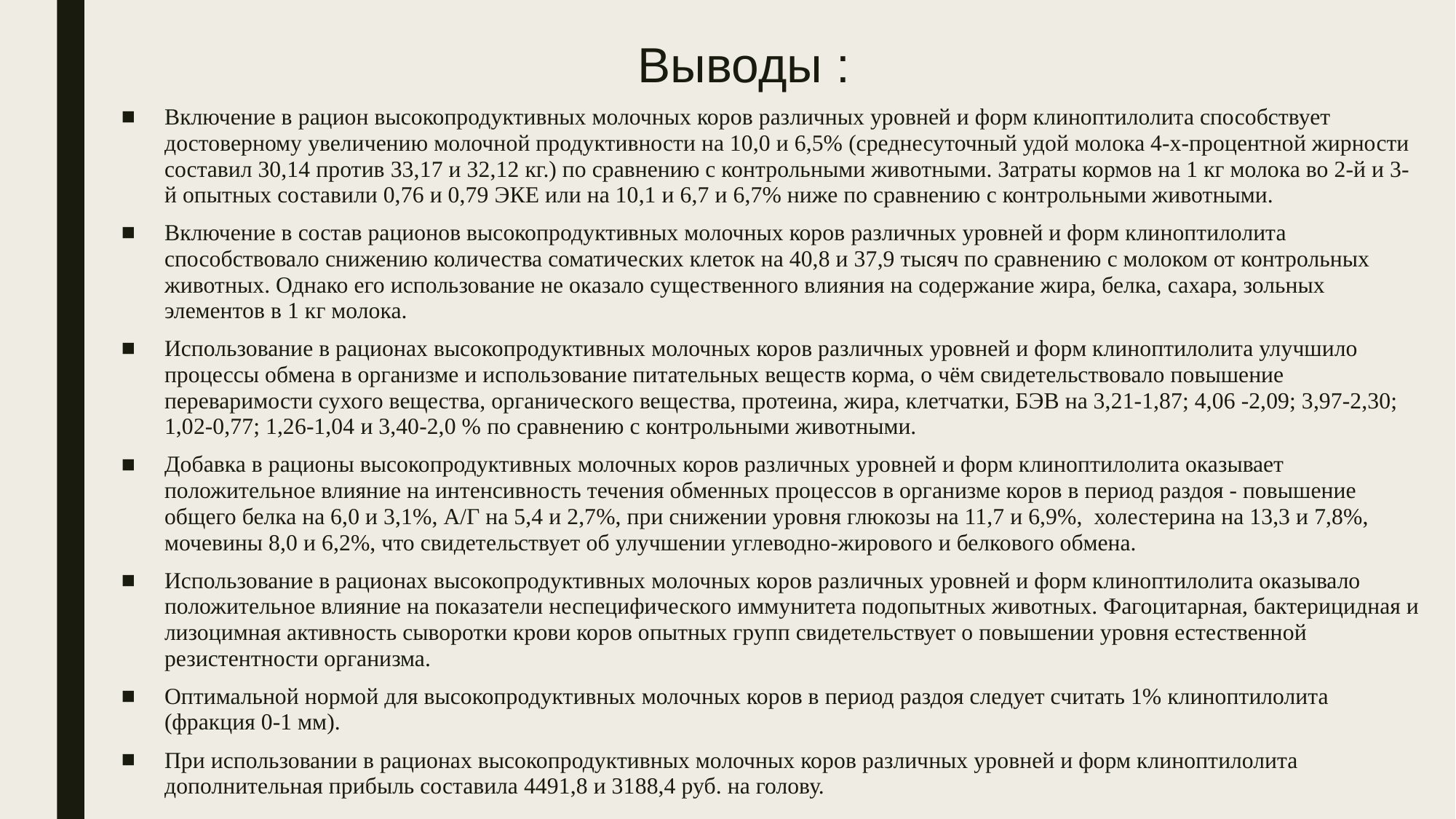

# Выводы :
Включение в рацион высокопродуктивных молочных коров различных уровней и форм клиноптилолита способствует достоверному увеличению молочной продуктивности на 10,0 и 6,5% (среднесуточный удой молока 4-х-процентной жирности составил 30,14 против 33,17 и 32,12 кг.) по сравнению с контрольными животными. Затраты кормов на 1 кг молока во 2-й и 3-й опытных составили 0,76 и 0,79 ЭКЕ или на 10,1 и 6,7 и 6,7% ниже по сравнению с контрольными животными.
Включение в состав рационов высокопродуктивных молочных коров различных уровней и форм клиноптилолита способствовало снижению количества соматических клеток на 40,8 и 37,9 тысяч по сравнению с молоком от контрольных животных. Однако его использование не оказало существенного влияния на содержание жира, белка, сахара, зольных элементов в 1 кг молока.
Использование в рационах высокопродуктивных молочных коров различных уровней и форм клиноптилолита улучшило процессы обмена в организме и использование питательных веществ корма, о чём свидетельствовало повышение переваримости сухого вещества, органического вещества, протеина, жира, клетчатки, БЭВ на 3,21-1,87; 4,06 -2,09; 3,97-2,30; 1,02-0,77; 1,26-1,04 и 3,40-2,0 % по сравнению с контрольными животными.
Добавка в рационы высокопродуктивных молочных коров различных уровней и форм клиноптилолита оказывает положительное влияние на интенсивность течения обменных процессов в организме коров в период раздоя - повышение общего белка на 6,0 и 3,1%, А/Г на 5,4 и 2,7%, при снижении уровня глюкозы на 11,7 и 6,9%,  холестерина на 13,3 и 7,8%, мочевины 8,0 и 6,2%, что свидетельствует об улучшении углеводно-жирового и белкового обмена.
Использование в рационах высокопродуктивных молочных коров различных уровней и форм клиноптилолита оказывало положительное влияние на показатели неспецифического иммунитета подопытных животных. Фагоцитарная, бактерицидная и лизоцимная активность сыворотки крови коров опытных групп свидетельствует о повышении уровня естественной резистентности организма.
Оптимальной нормой для высокопродуктивных молочных коров в период раздоя следует считать 1% клиноптилолита (фракция 0-1 мм).
При использовании в рационах высокопродуктивных молочных коров различных уровней и форм клиноптилолита дополнительная прибыль составила 4491,8 и 3188,4 руб. на голову.